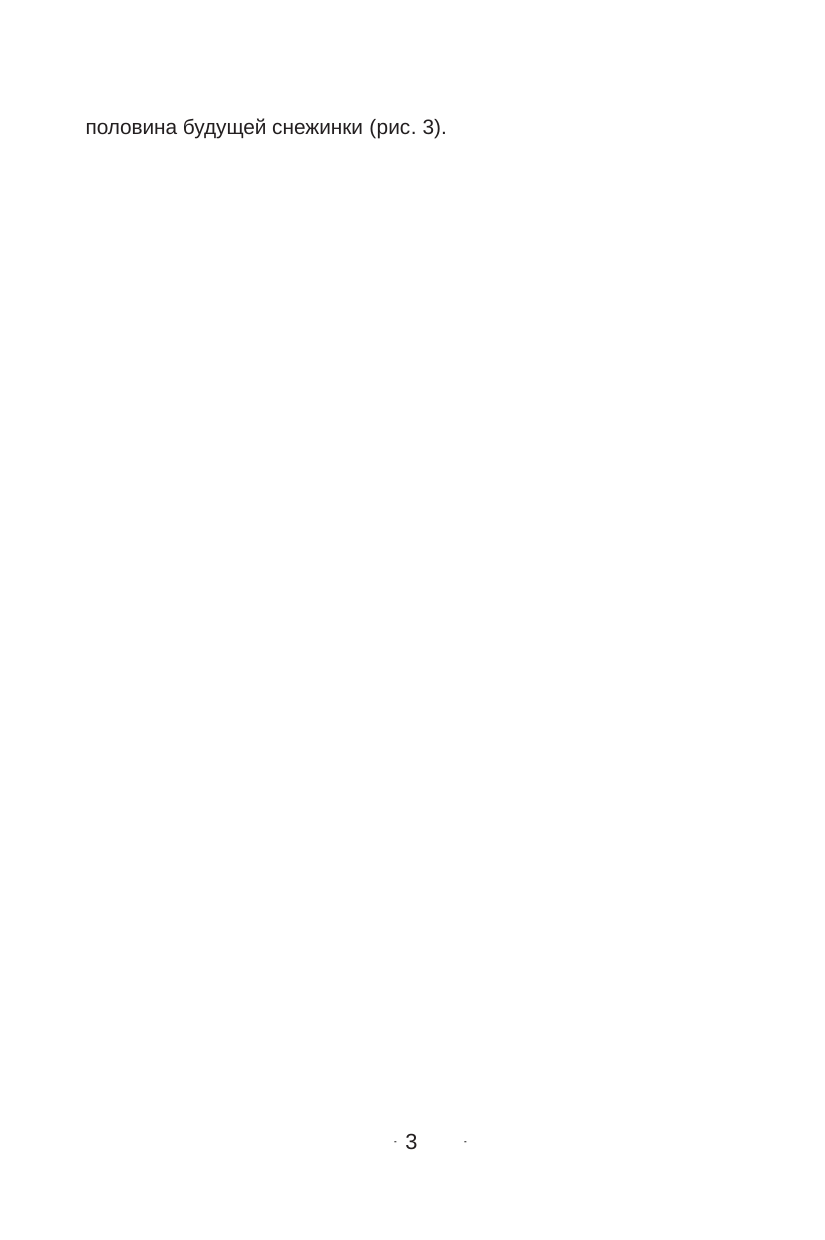

половина будущей снежинки (рис. 3).
3
3